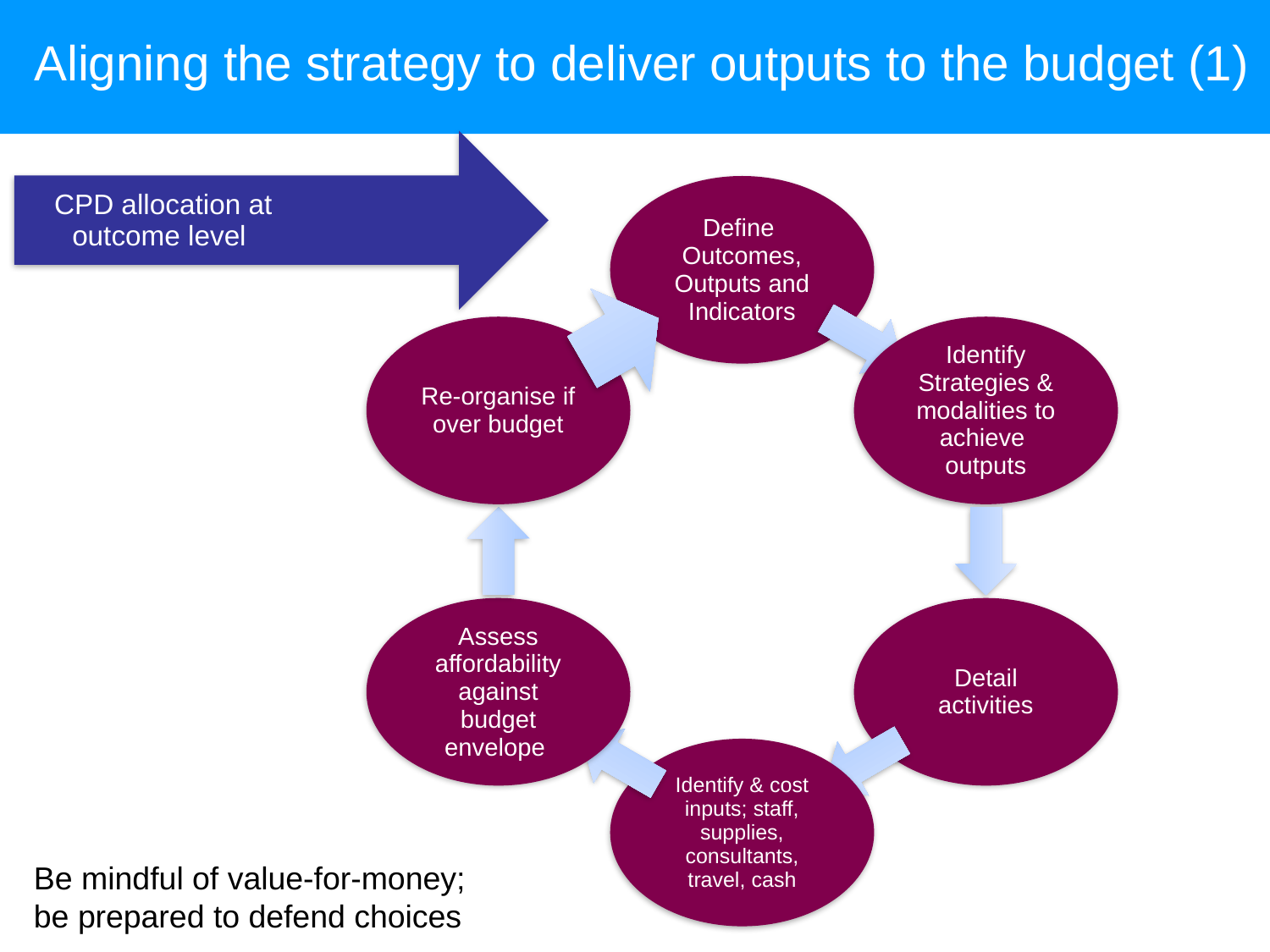

Aligning the strategy to deliver outputs to the budget (1)

CPD allocation at outcome level
Define
Outcomes, Outputs and Indicators
Identify Strategies & modalities to achieve  outputs
Identify & cost inputs; staff, supplies, consultants, travel, cash
Assess affordability against budget envelope
Re-organise if over budget
Detail activities

Be mindful of value-for-money;
be prepared to defend choices